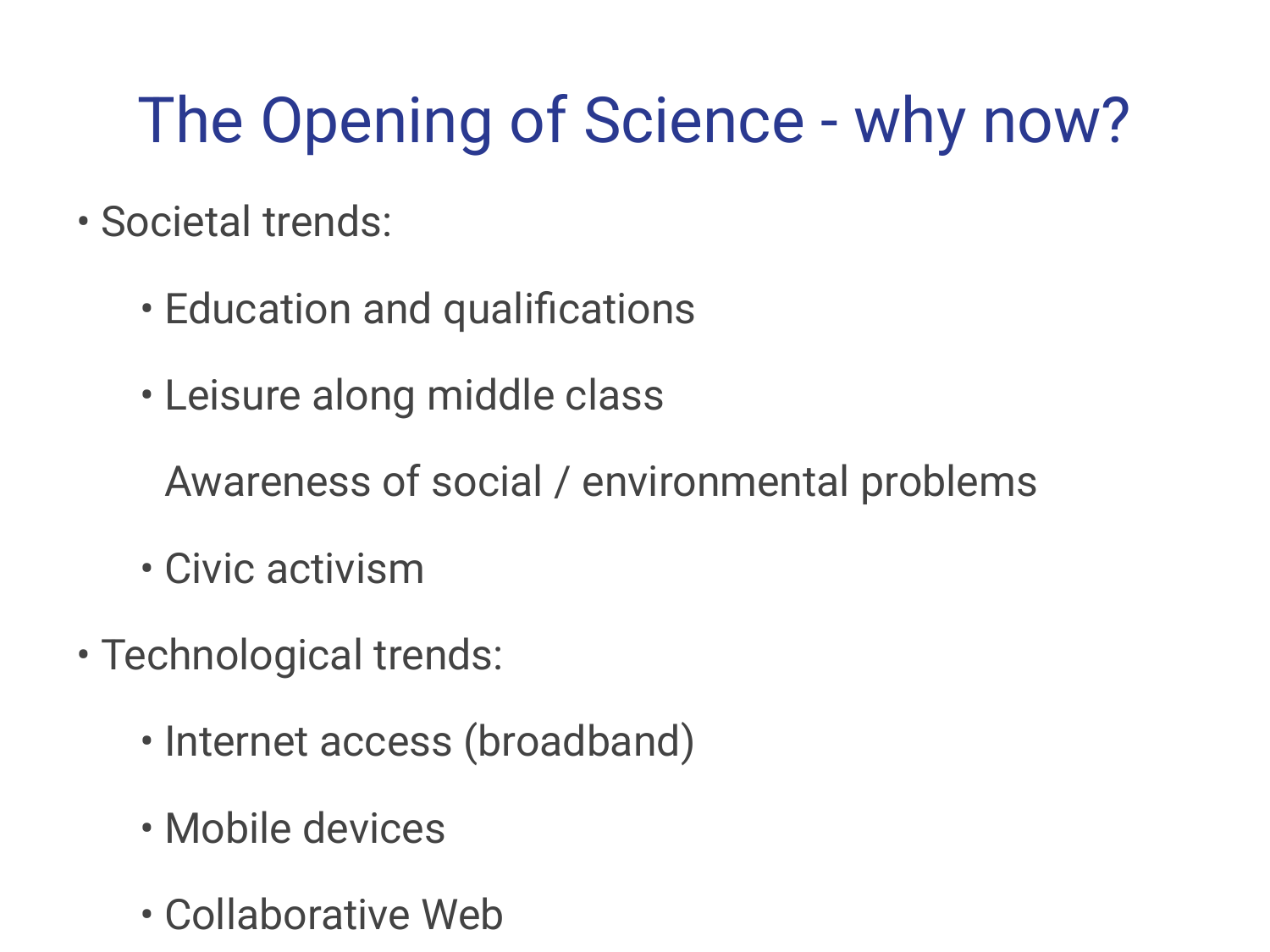

# The Opening of Science - why now?
• Societal trends:
• Education and qualifications
• Leisure along middle class
• Awareness of social / environmental problems
• Civic activism
• Technological trends:
• Internet access (broadband)
• Mobile devices
• Collaborative Web